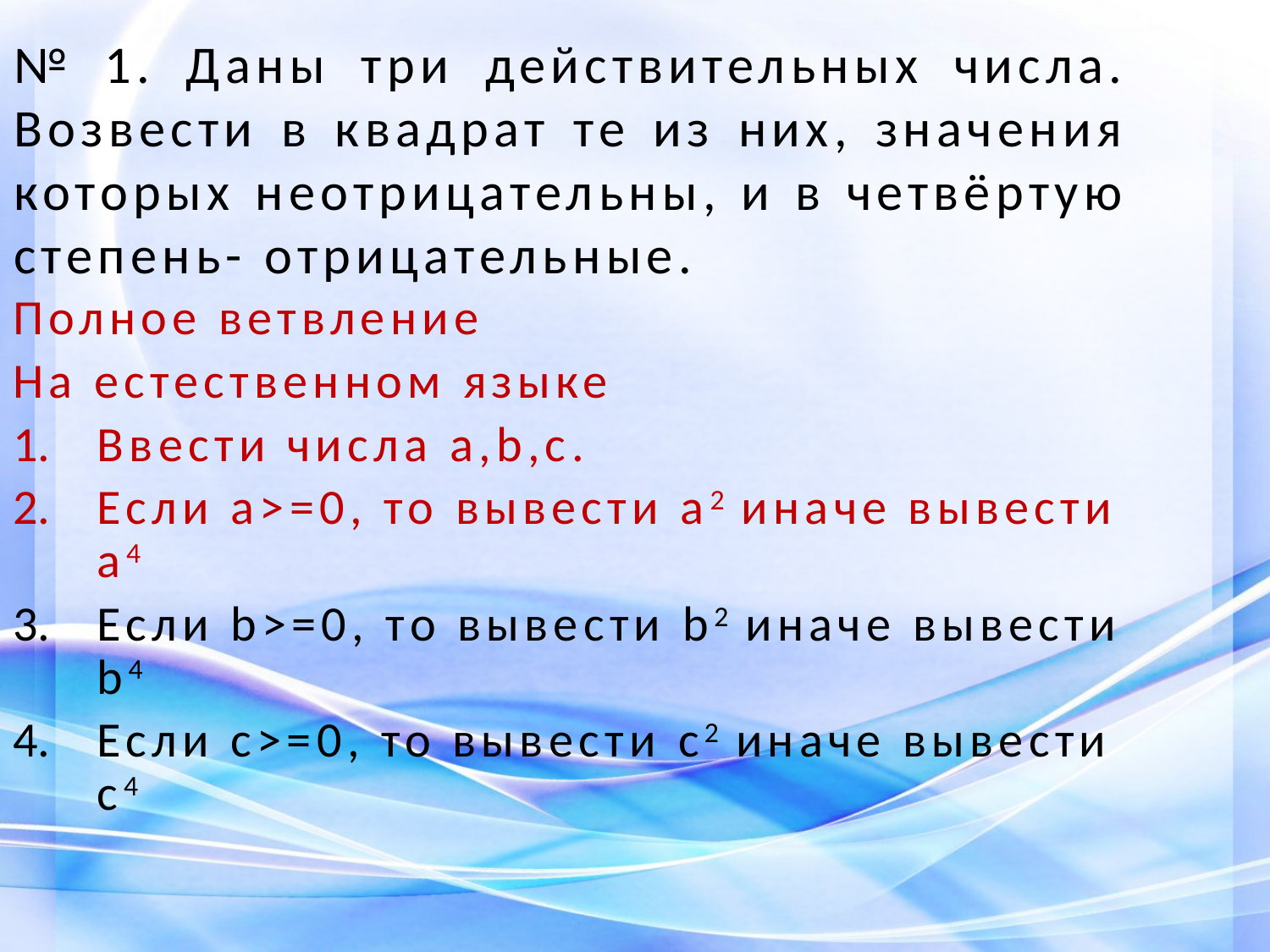

№ 1. Даны три действительных числа. Возвести в квадрат те из них, значения которых неотрицательны, и в четвёртую степень- отрицательные.
Полное ветвление
На естественном языке
Ввести числа a,b,c.
Если a>=0, то вывести а2 иначе вывести а4
Если b>=0, то вывести b2 иначе вывести b4
Если c>=0, то вывести c2 иначе вывести c4